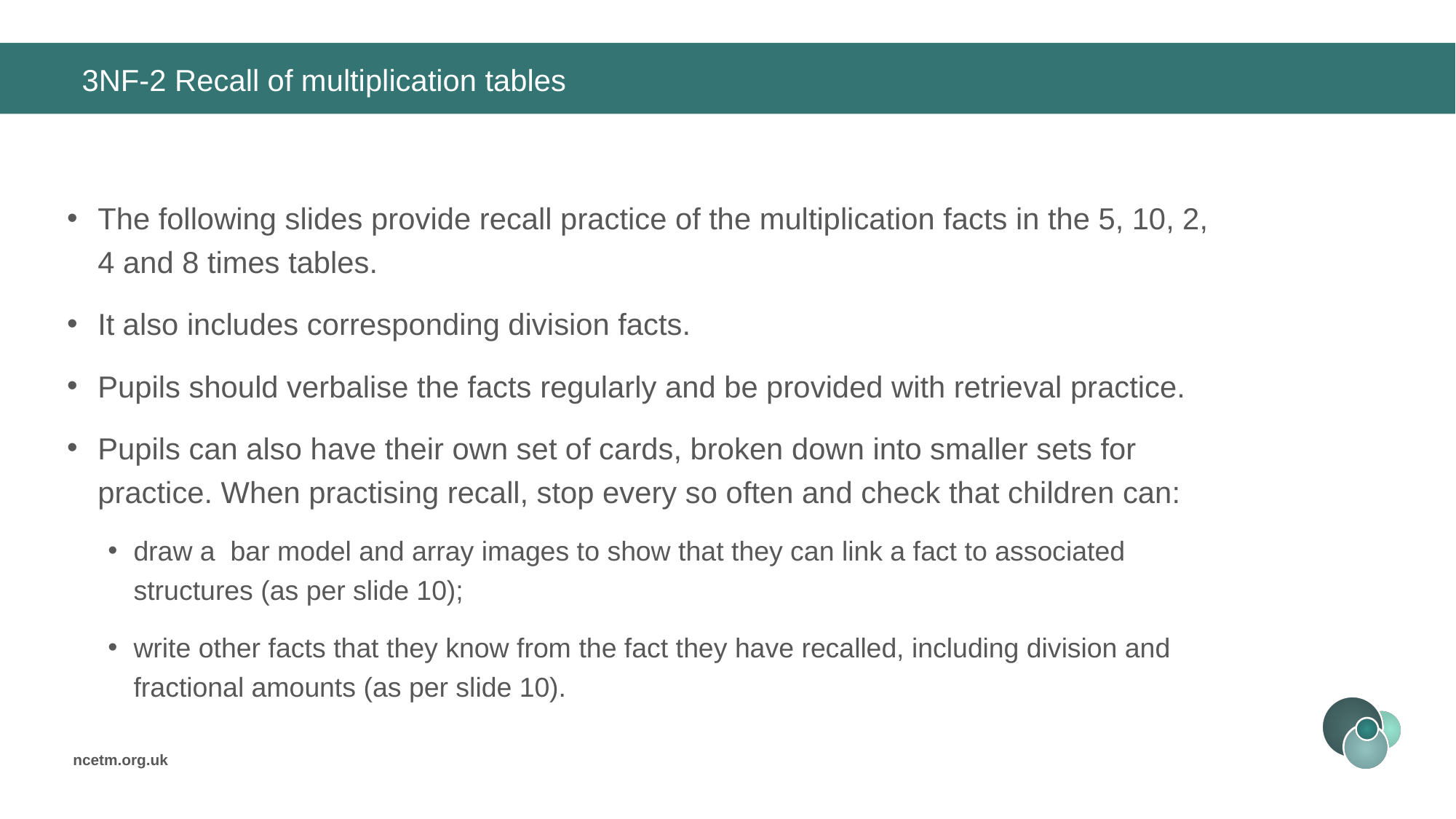

# 3NF-2 Recall of multiplication tables
The following slides provide recall practice of the multiplication facts in the 5, 10, 2, 4 and 8 times tables.
It also includes corresponding division facts.
Pupils should verbalise the facts regularly and be provided with retrieval practice.
Pupils can also have their own set of cards, broken down into smaller sets for practice. When practising recall, stop every so often and check that children can:
draw a  bar model and array images to show that they can link a fact to associated structures (as per slide 10);
write other facts that they know from the fact they have recalled, including division and fractional amounts (as per slide 10).